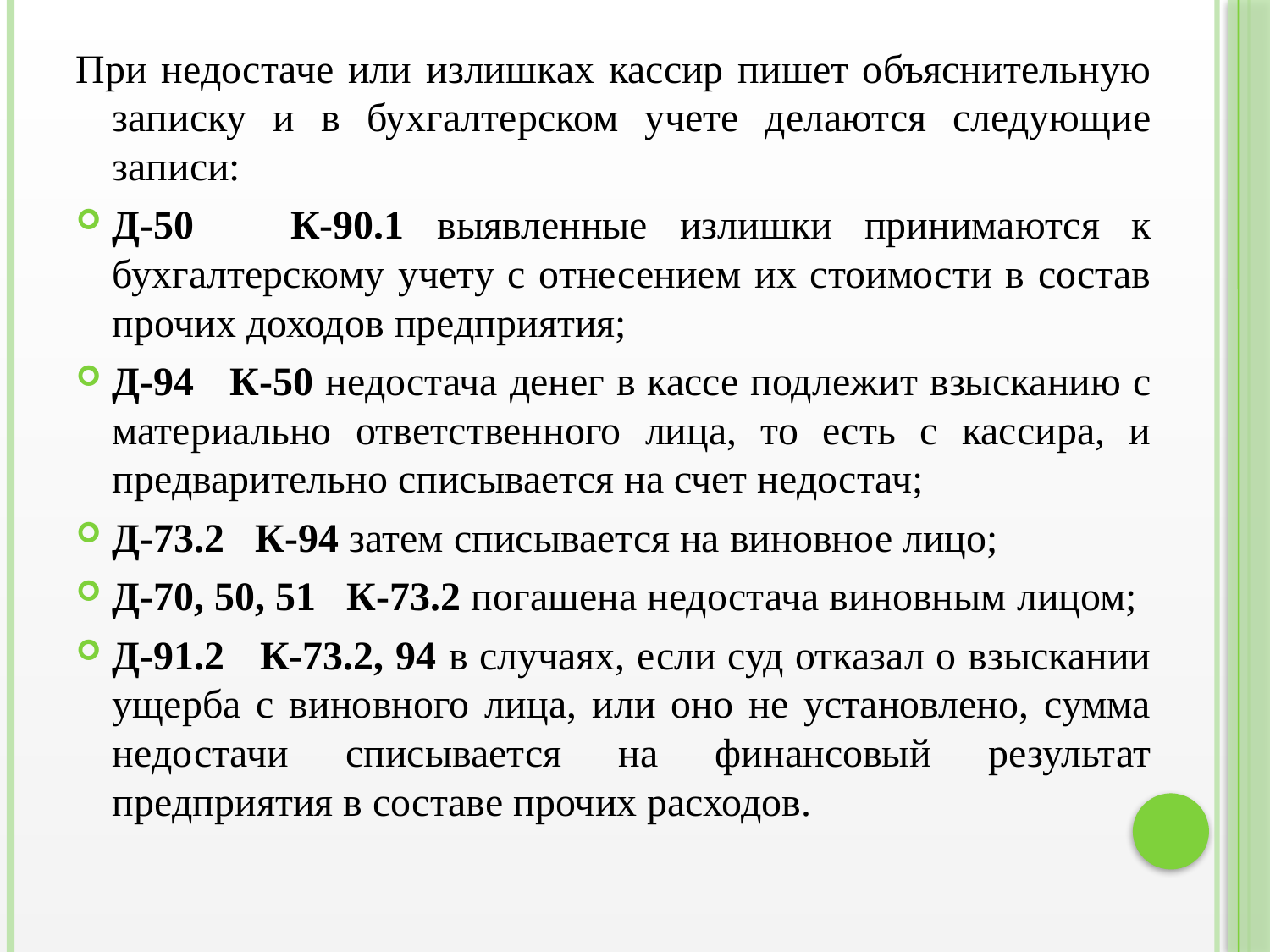

При недостаче или излишках кассир пишет объяснительную записку и в бухгалтерском учете делаются следующие записи:
Д-50   К-90.1 выявленные излишки принимаются к бухгалтерскому учету с отнесением их стоимости в состав прочих доходов предприятия;
Д-94   К-50 недостача денег в кассе подлежит взысканию с материально ответственного лица, то есть с кассира, и предварительно списывается на счет недостач;
Д-73.2   К-94 затем списывается на виновное лицо;
Д-70, 50, 51   К-73.2 погашена недостача виновным лицом;
Д-91.2   К-73.2, 94 в случаях, если суд отказал о взыскании ущерба с виновного лица, или оно не установлено, сумма недостачи списывается на финансовый результат предприятия в составе прочих расходов.